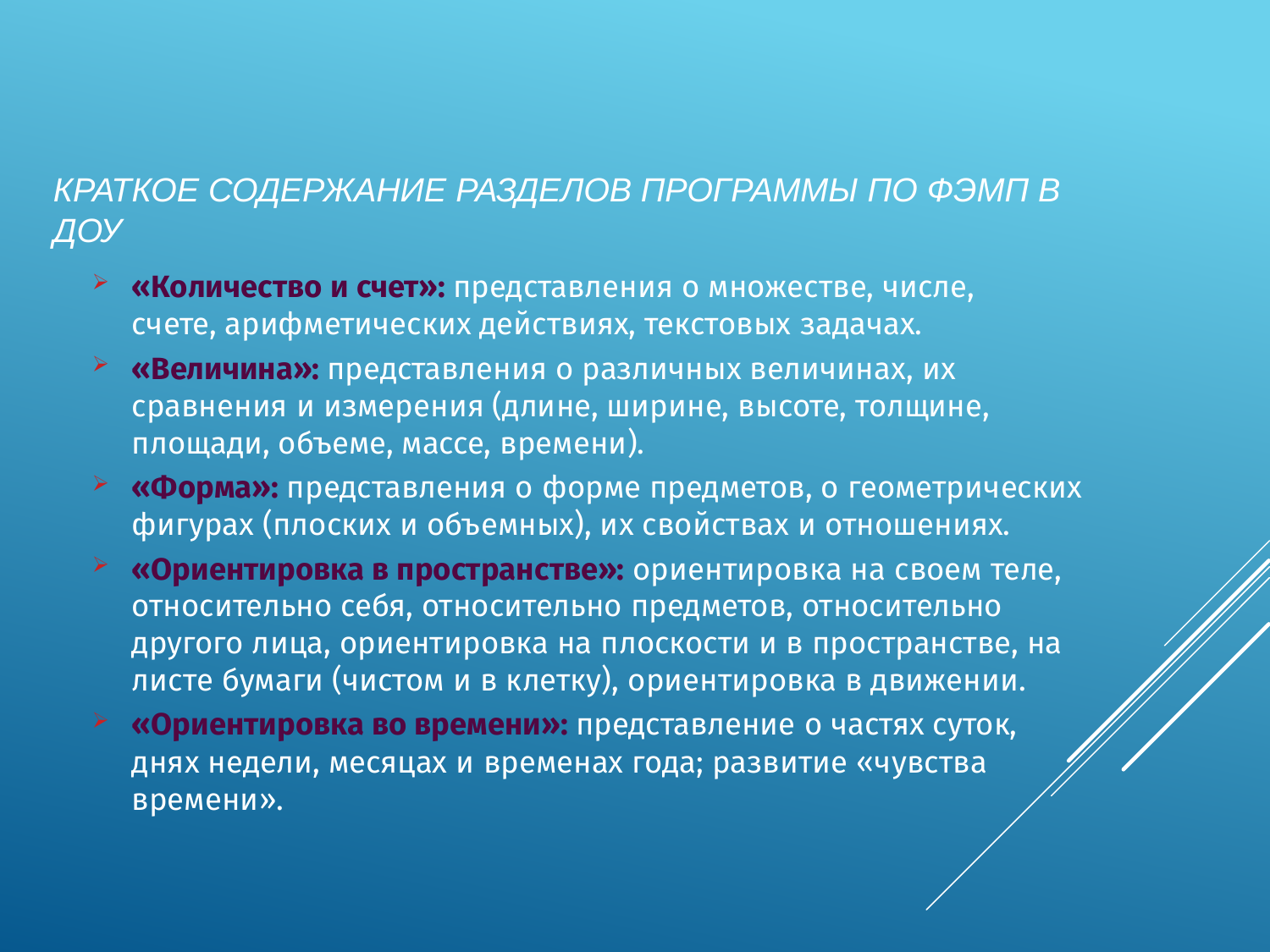

# КРАТКОЕ СОДЕРЖАНИЕ РАЗДЕЛОВ ПРОГРАММЫ ПО ФЭМП В ДОУ
«Количество и счет»: представления о множестве, числе,  счете, арифметических действиях, текстовых задачах.
«Величина»: представления о различных величинах, их  сравнения и измерения (длине, ширине, высоте, толщине,  площади, объеме, массе, времени).
«Форма»: представления о форме предметов, о геометрических  фигурах (плоских и объемных), их свойствах и отношениях.
«Ориентировка в пространстве»: ориентировка на своем теле,  относительно себя, относительно предметов, относительно  другого лица, ориентировка на плоскости и в пространстве, на  листе бумаги (чистом и в клетку), ориентировка в движении.
«Ориентировка во времени»: представление о частях суток,  днях недели, месяцах и временах года; развитие «чувства  времени».